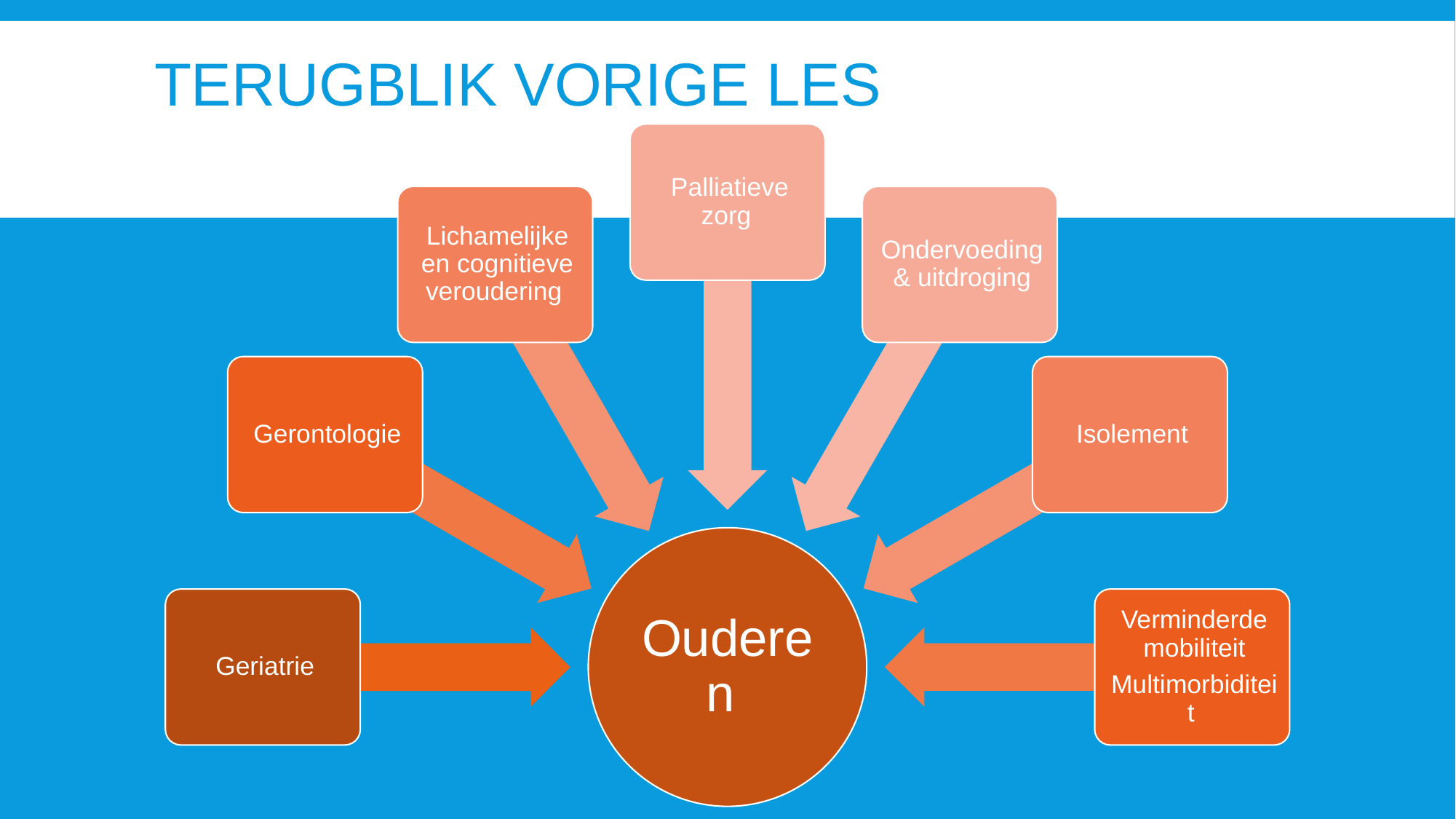

# Terugblik vorige les
Ouderen
Geriatrie
Gerontologie
Lichamelijke en cognitieve veroudering
Palliatieve zorg
Ondervoeding & uitdroging
Isolement
Verminderde mobiliteit
Multimorbiditeit